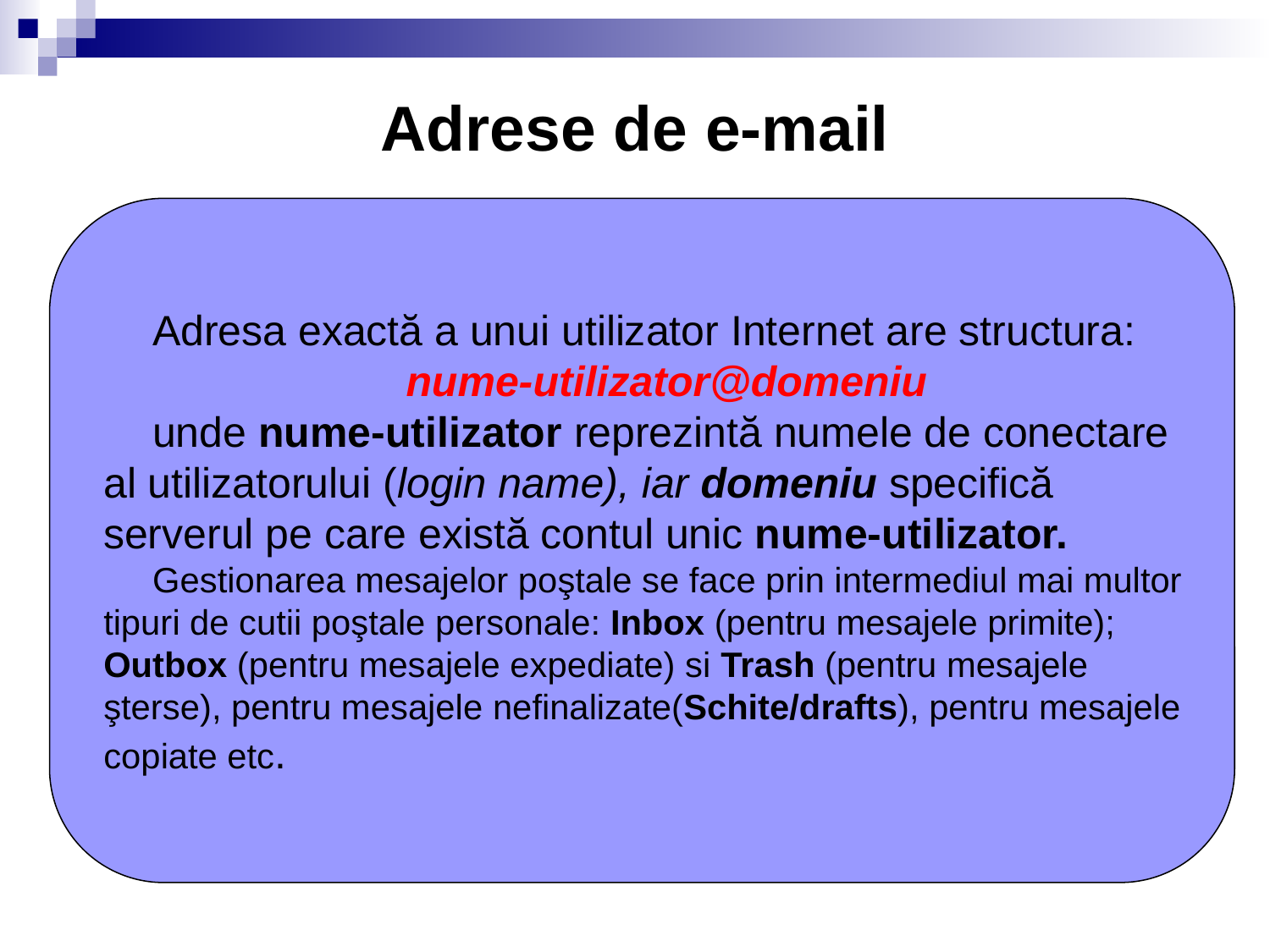

# Adrese de e-mail
Adresa exactă a unui utilizator Internet are structura:
nume-utilizator@domeniu
unde nume-utilizator reprezintă numele de conectare al utilizatorului (login name), iar domeniu specifică serverul pe care există contul unic nume-utilizator.
Gestionarea mesajelor poştale se face prin intermediul mai multor tipuri de cutii poştale personale: Inbox (pentru mesajele primite); Outbox (pentru mesajele expediate) si Trash (pentru mesajele şterse), pentru mesajele nefinalizate(Schite/drafts), pentru mesajele copiate etc.